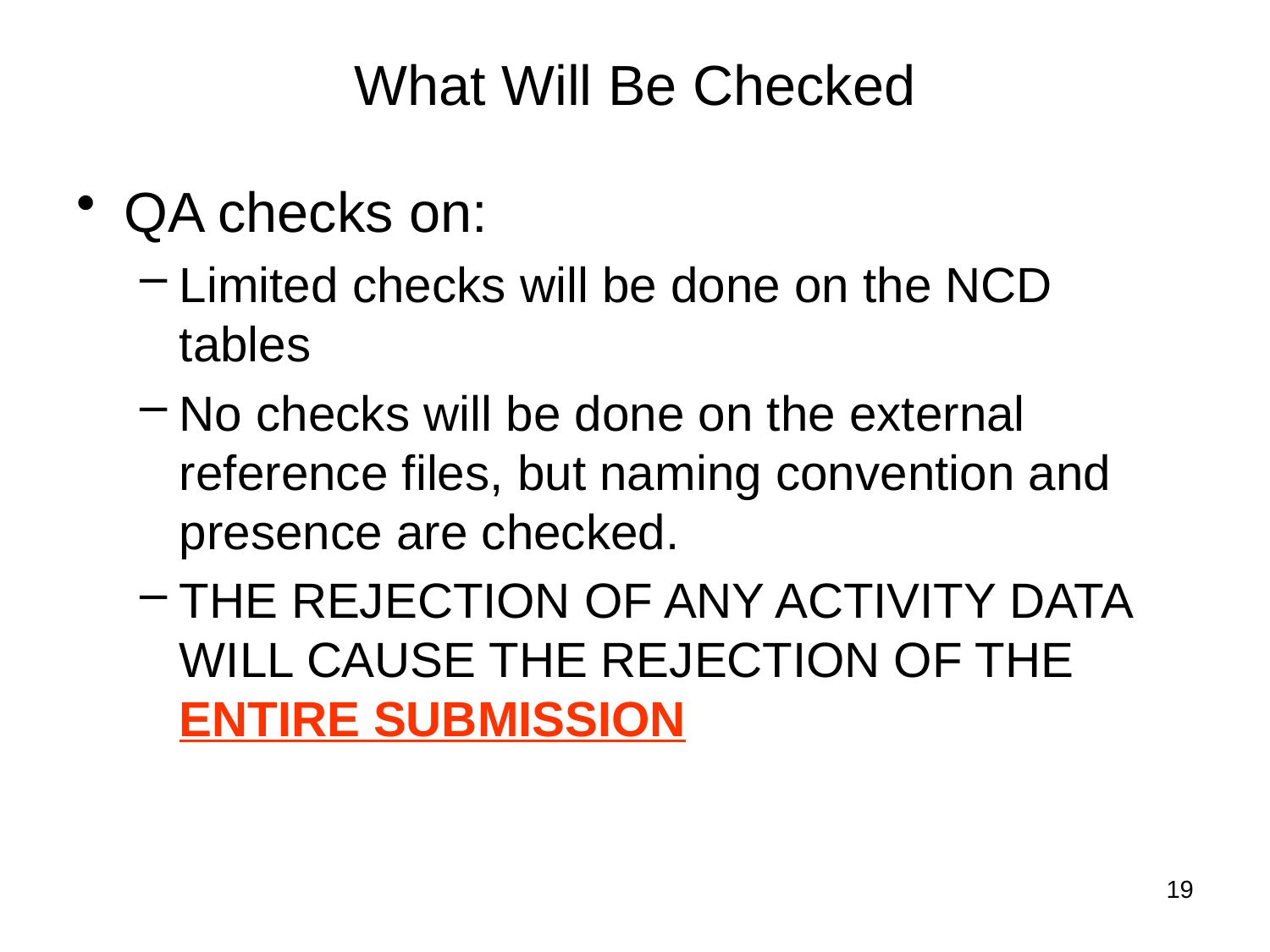

# What Will Be Checked
QA checks on:
Limited checks will be done on the NCD tables
No checks will be done on the external reference files, but naming convention and presence are checked.
THE REJECTION OF ANY ACTIVITY DATA WILL CAUSE THE REJECTION OF THE ENTIRE SUBMISSION
19